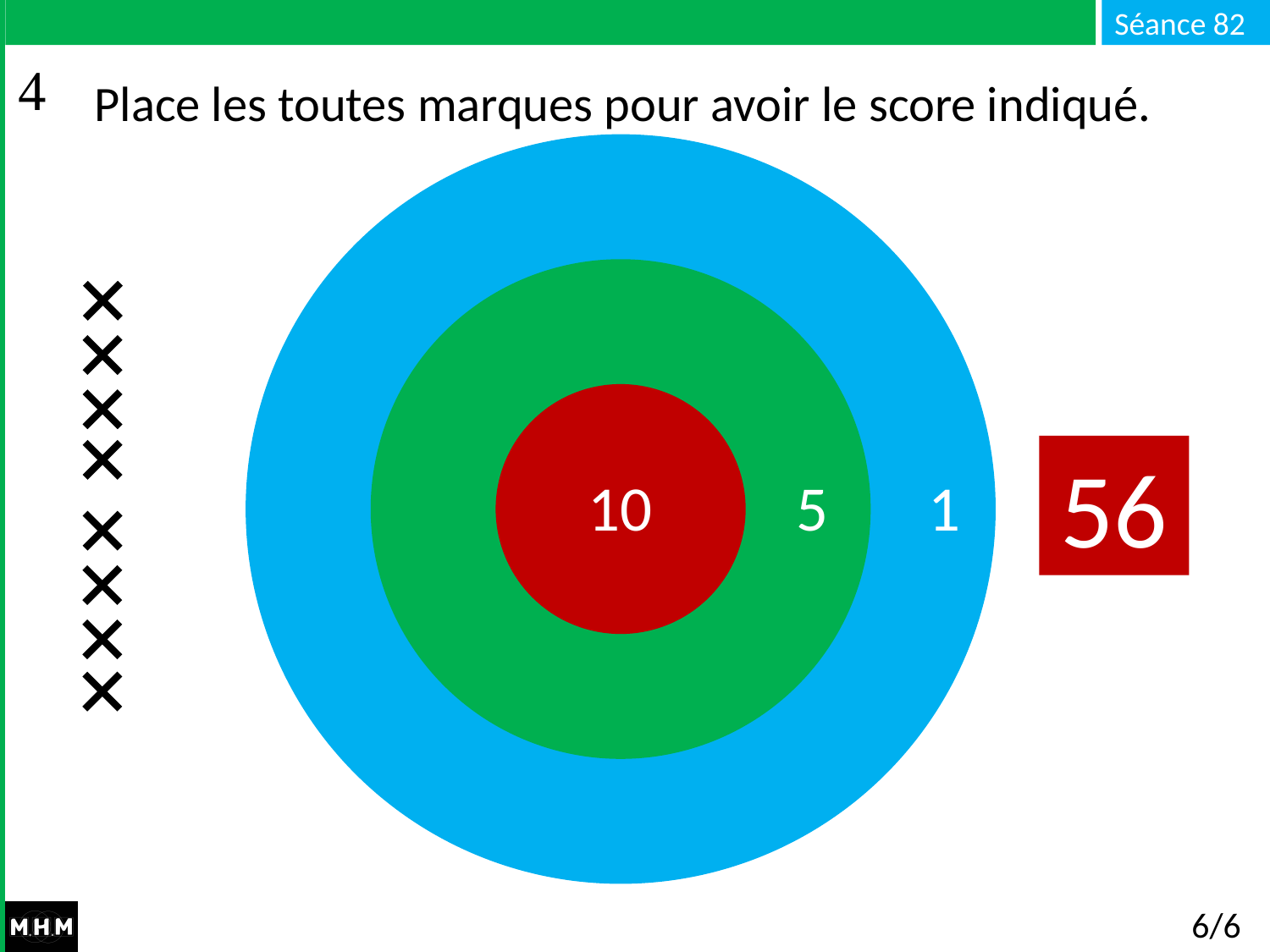

# Place les toutes marques pour avoir le score indiqué.

56
10          5       1

6/6